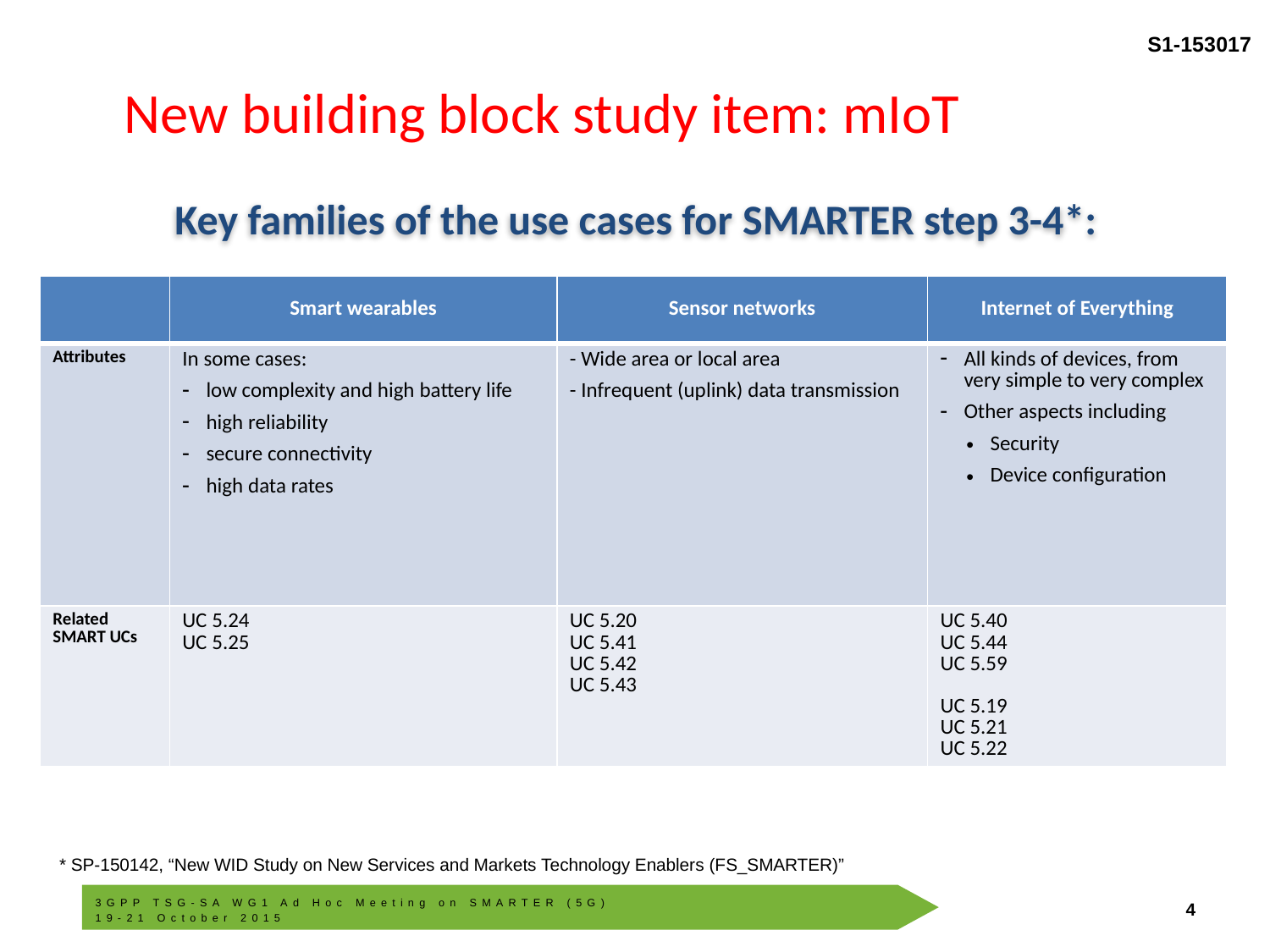

# New building block study item: mIoT
Key families of the use cases for SMARTER step 3-4*:
|  | Smart wearables | Sensor networks | Internet of Everything |
| --- | --- | --- | --- |
| Attributes | In some cases: low complexity and high battery life high reliability secure connectivity high data rates | - Wide area or local area - Infrequent (uplink) data transmission | All kinds of devices, from very simple to very complex Other aspects including Security Device configuration |
| Related SMART UCs | UC 5.24 UC 5.25 | UC 5.20 UC 5.41 UC 5.42 UC 5.43 | UC 5.40 UC 5.44 UC 5.59 UC 5.19 UC 5.21 UC 5.22 |
* SP-150142, “New WID Study on New Services and Markets Technology Enablers (FS_SMARTER)”